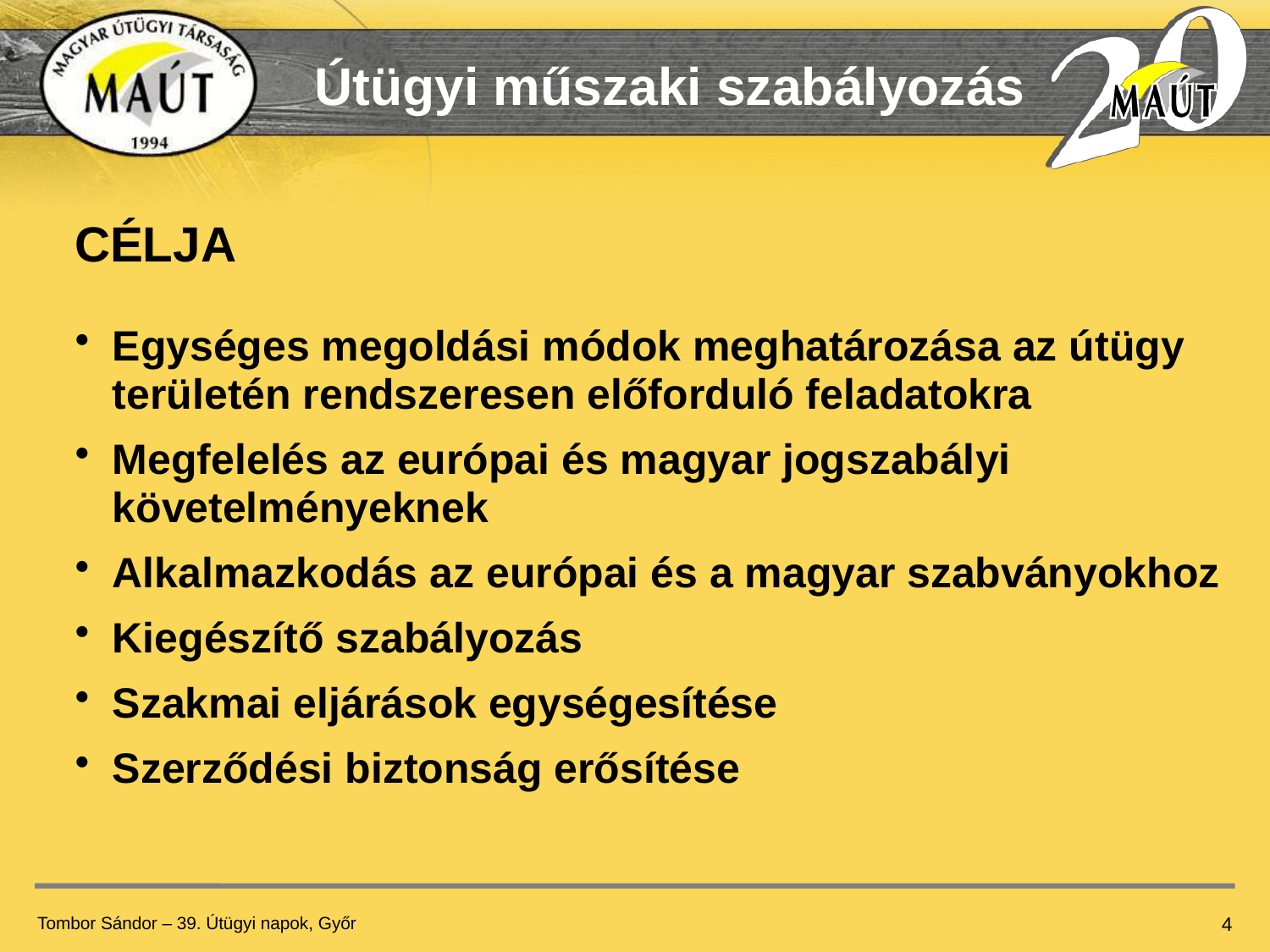

Útügyi műszaki szabályozás
CÉLJA
Egységes megoldási módok meghatározása az útügy területén rendszeresen előforduló feladatokra
Megfelelés az európai és magyar jogszabályi
követelményeknek
Alkalmazkodás az európai és a magyar szabványokhoz
Kiegészítő szabályozás
Szakmai eljárások egységesítése
Szerződési biztonság erősítése